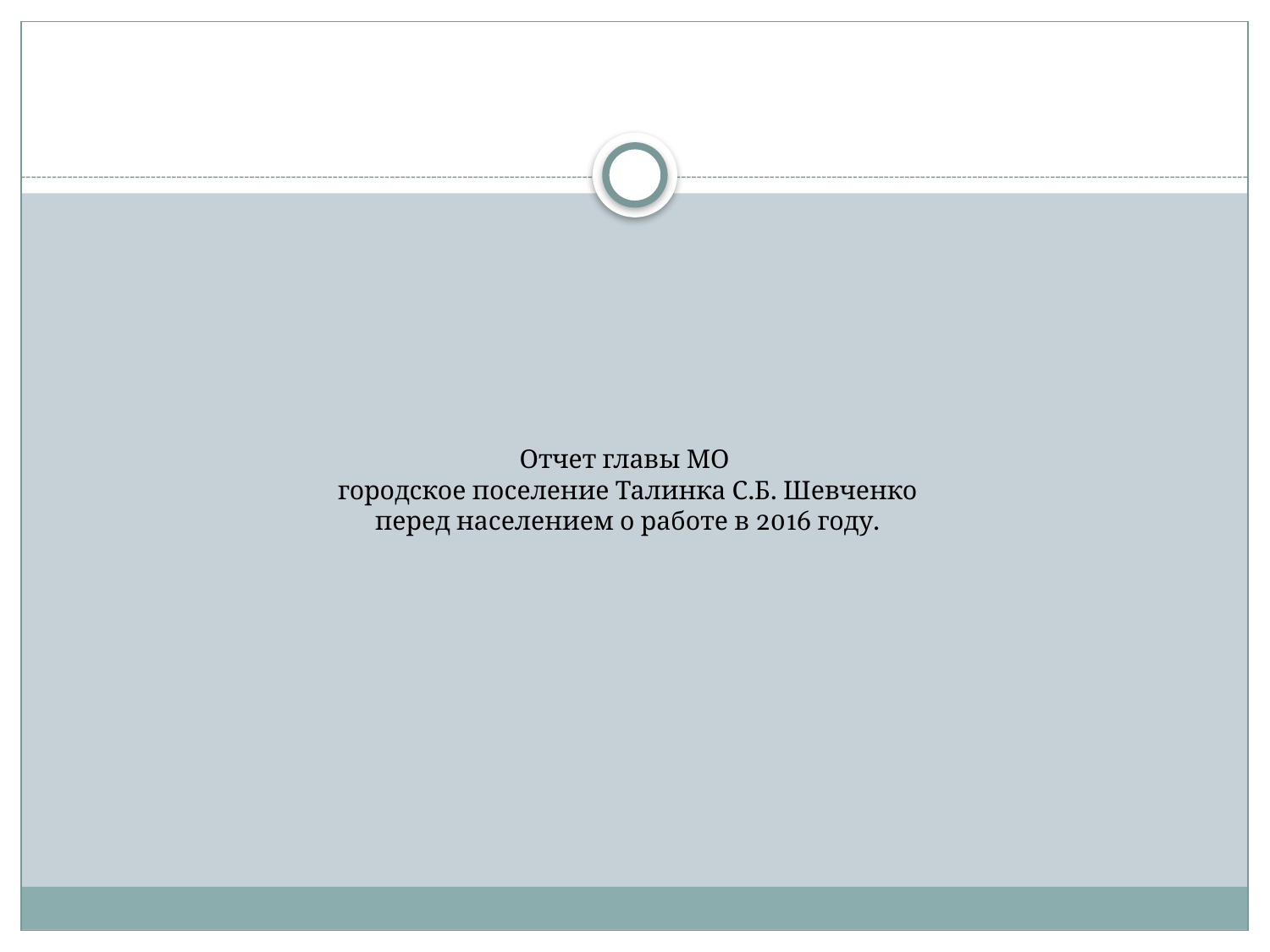

# Отчет главы МО городское поселение Талинка С.Б. Шевченко перед населением о работе в 2016 году.